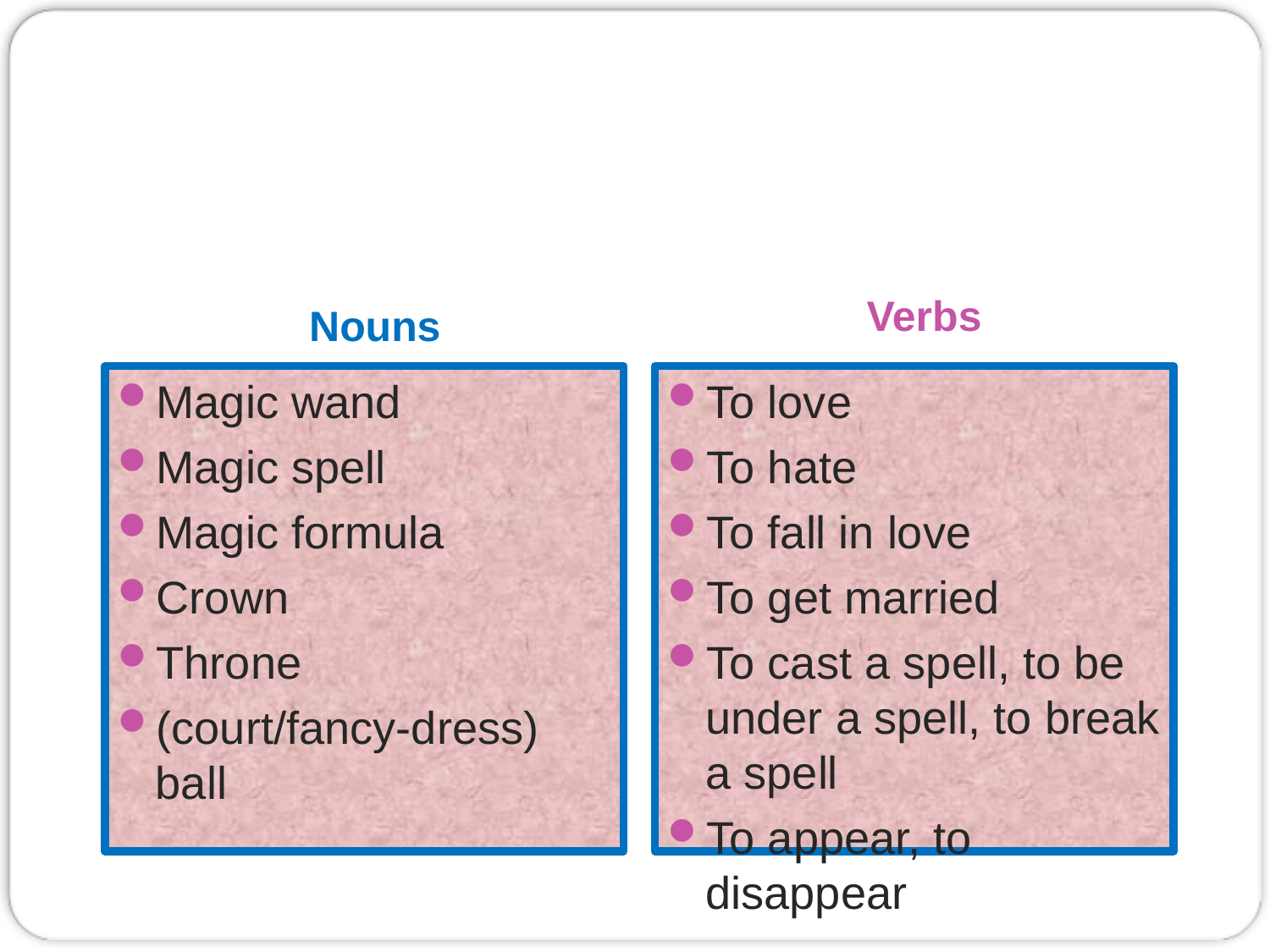

#
              Verbs

                 Nouns
Magic wand
Magic spell
Magic formula
Crown
Throne
(court/fancy-dress) ball

To love
To hate
To fall in love
To get married
To cast a spell, to be under a spell, to break a spell
To appear, to disappear